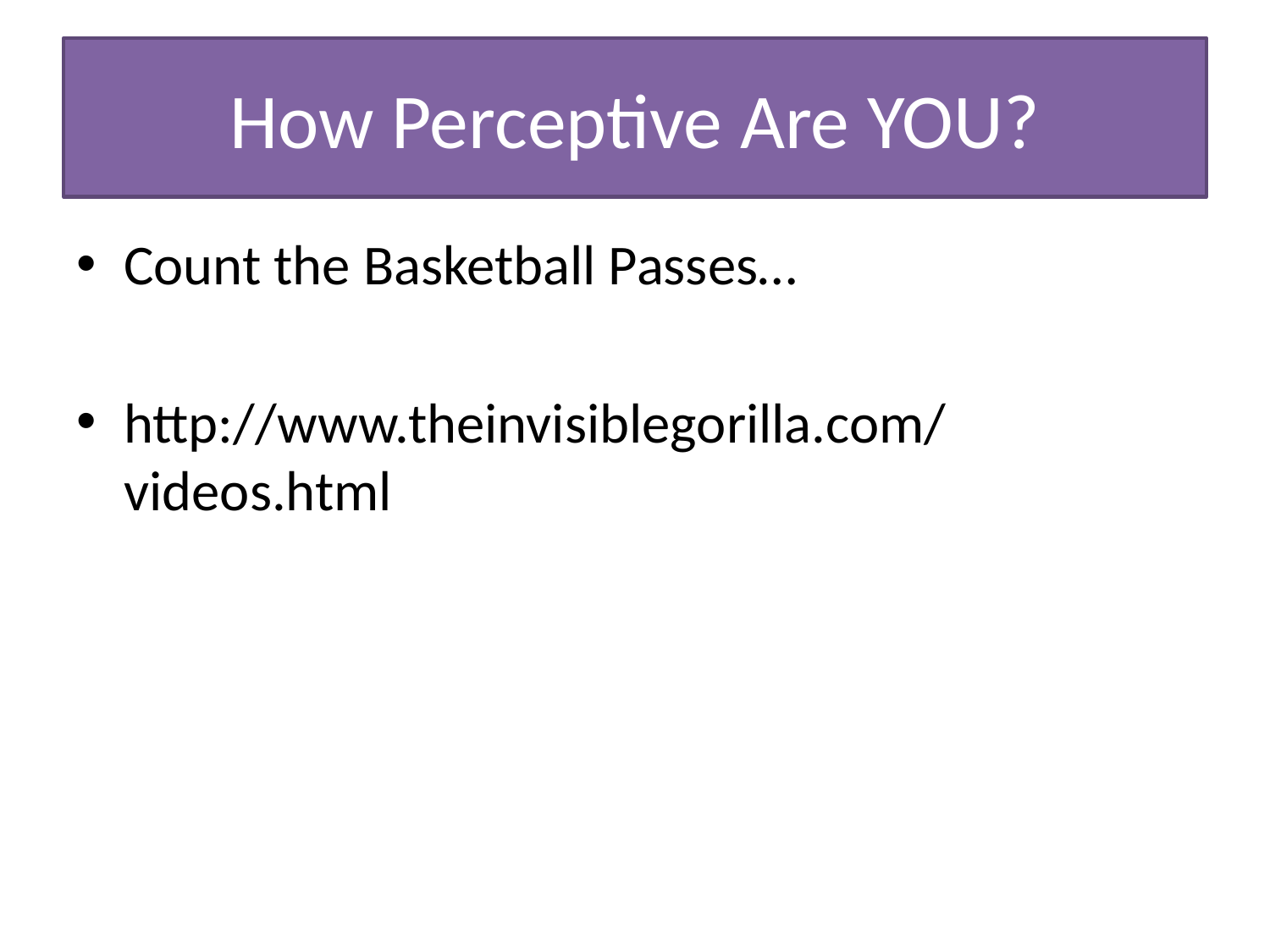

# How Perceptive Are YOU?
Count the Basketball Passes…

http://www.theinvisiblegorilla.com/videos.html